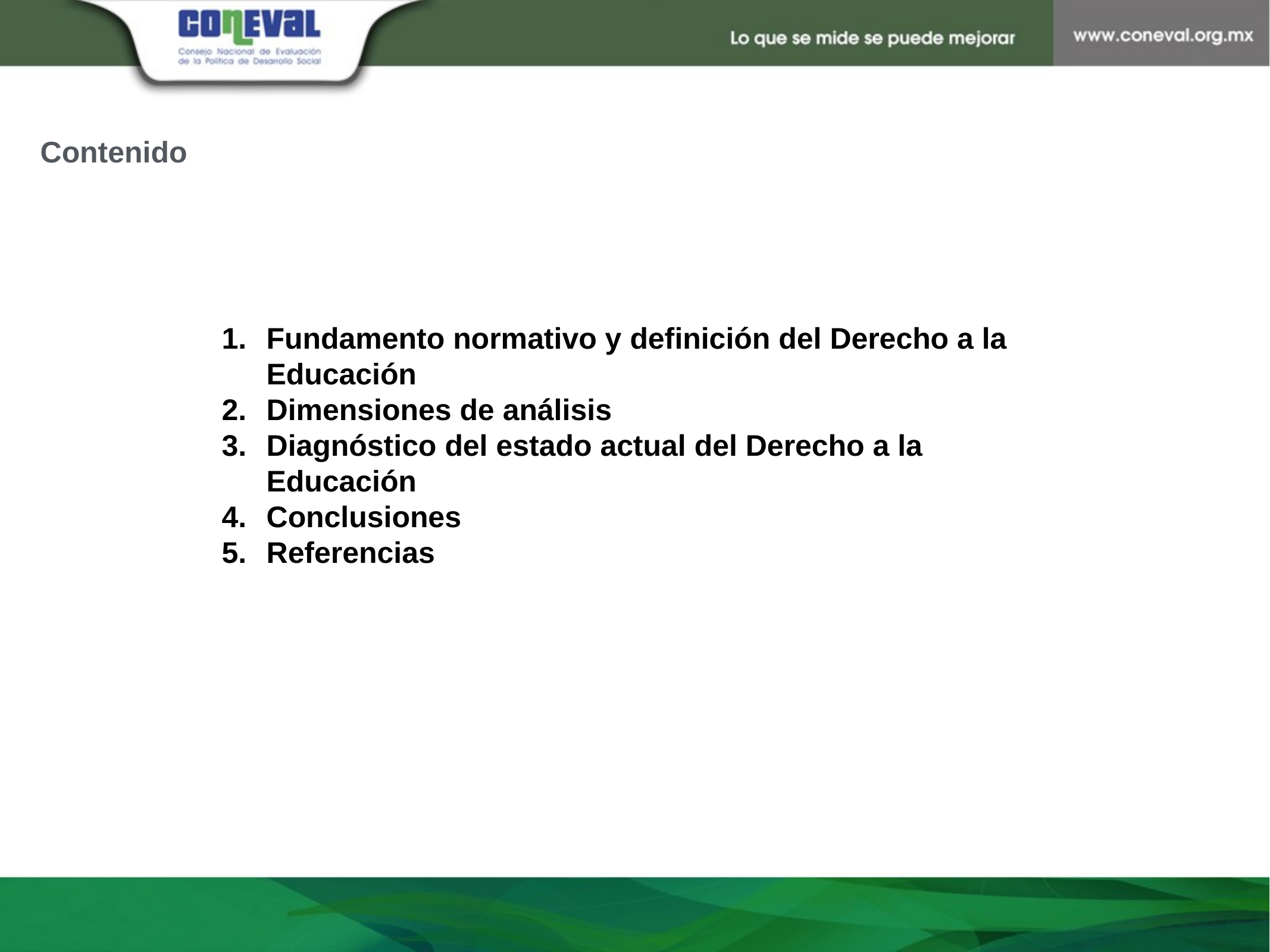

Contenido
Fundamento normativo y definición del Derecho a la Educación
Dimensiones de análisis
Diagnóstico del estado actual del Derecho a la Educación
Conclusiones
Referencias